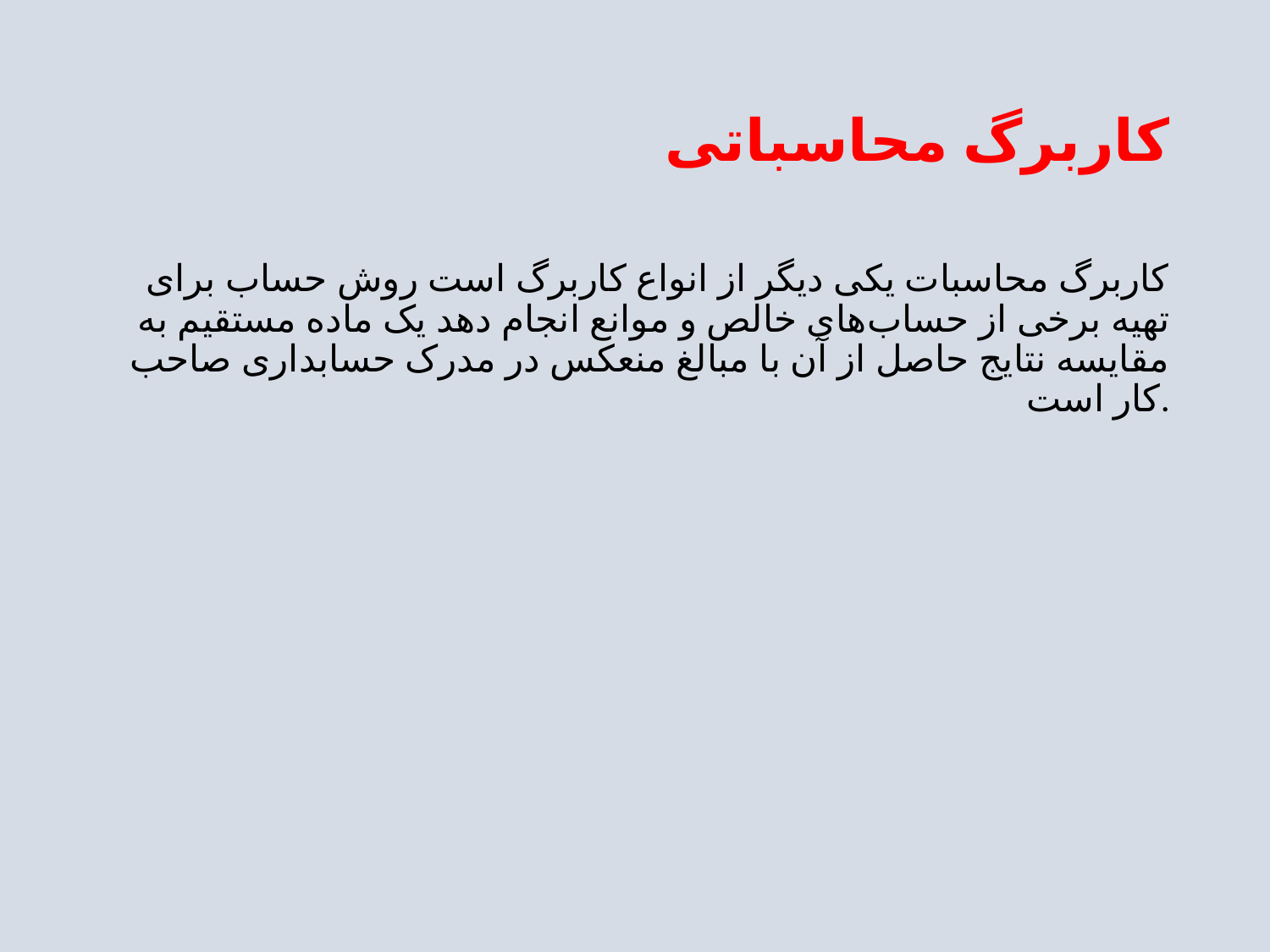

# کاربرگ محاسباتی
کاربرگ محاسبات یکی دیگر از انواع کاربرگ است روش حساب برای تهیه برخی از حساب‌های خالص و موانع انجام دهد یک ماده مستقیم به مقایسه نتایج حاصل از آن با مبالغ منعکس در مدرک حسابداری صاحب کار است.